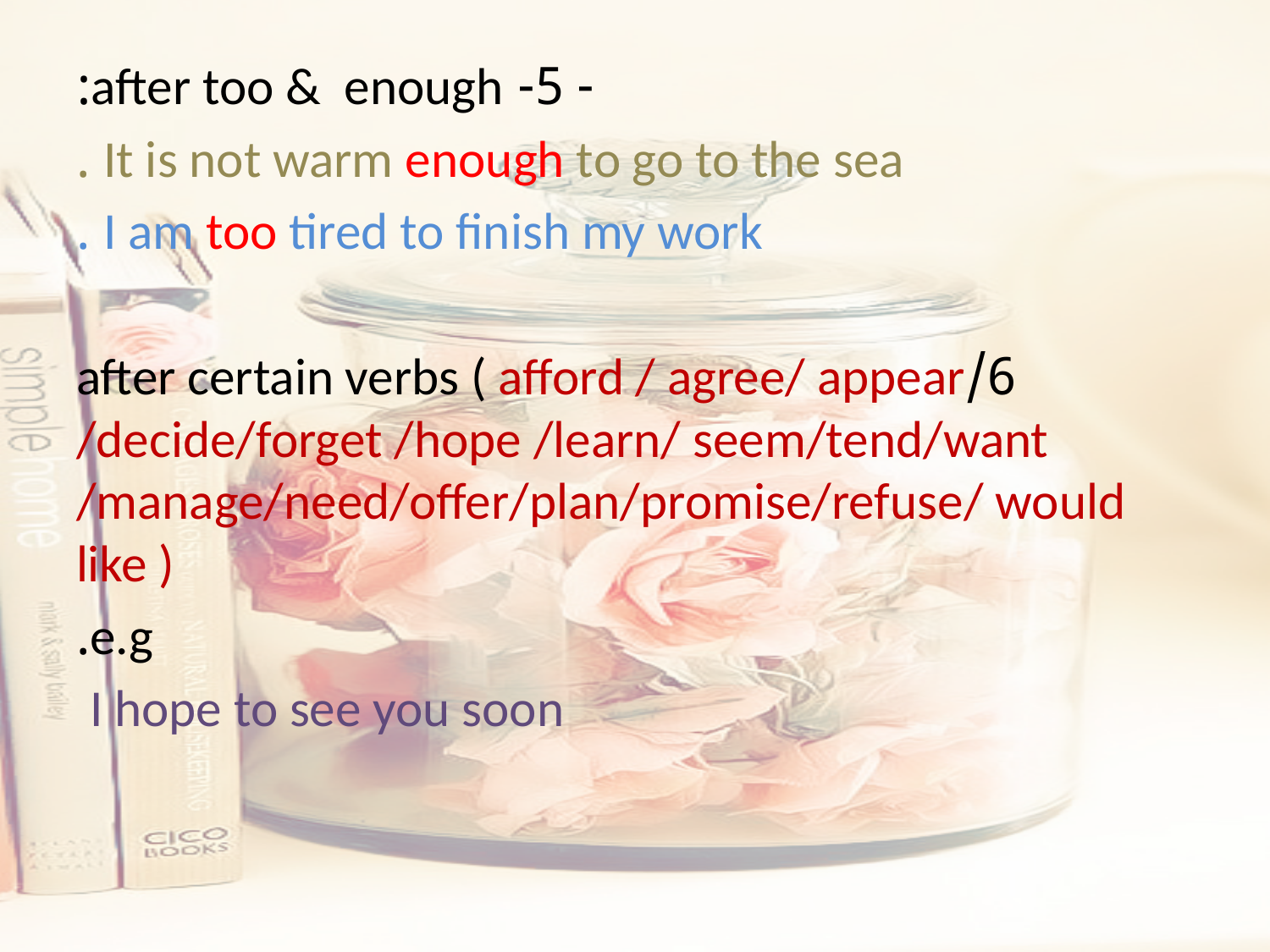

- 5- after too &  enough:
It is not warm enough to go to the sea .
I am too tired to finish my work .

6/after certain verbs ( afford / agree/ appear /decide/forget /hope /learn/ seem/tend/want   /manage/need/offer/plan/promise/refuse/ would like )
e.g.
I hope to see you soon